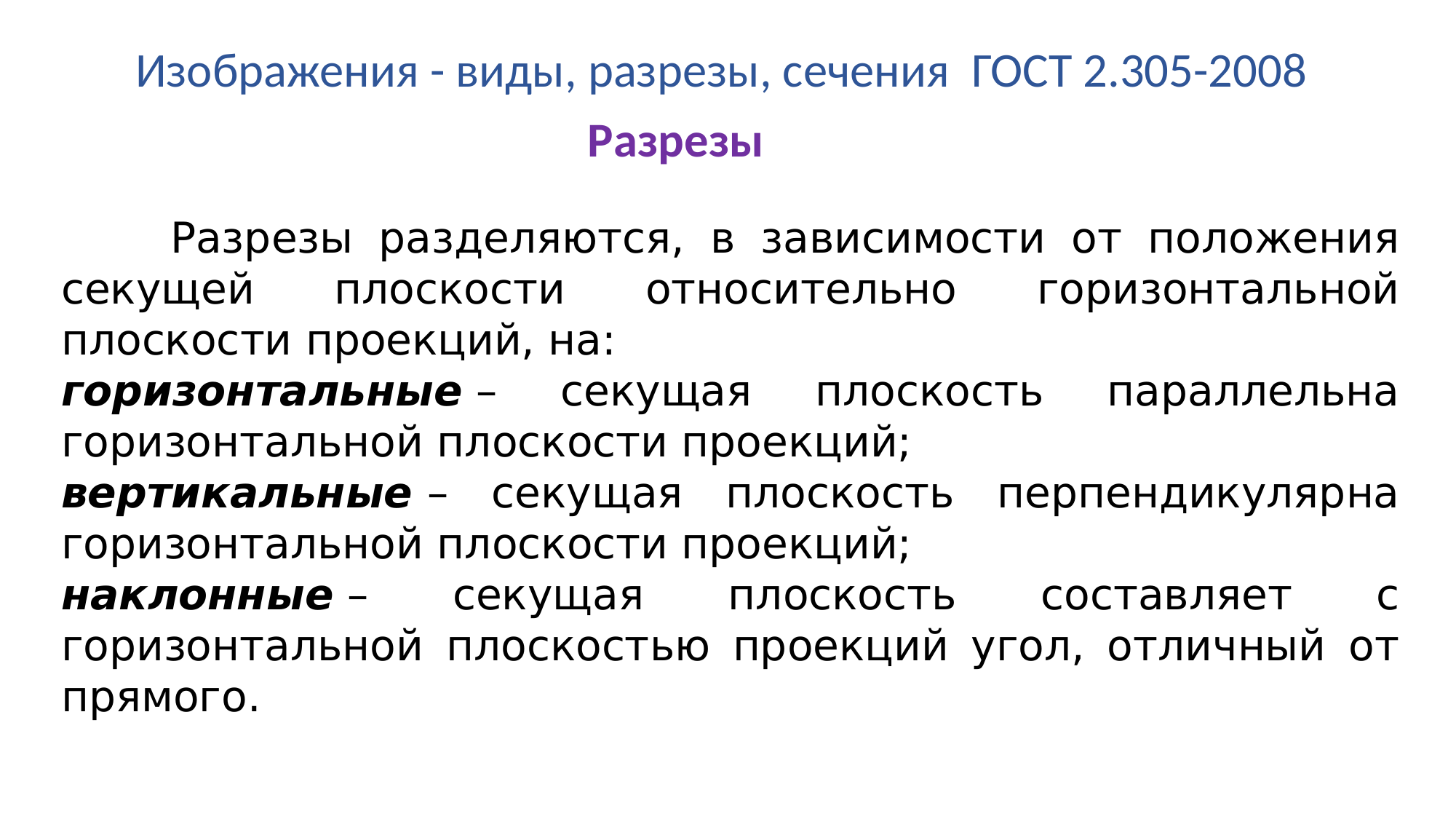

# Изображения - виды, разрезы, сечения  ГОСТ 2.305-2008
Разрезы
	Разрезы разделяются, в зависимости от положения секущей плоскости относительно горизонтальной плоскости проекций, на:
горизонтальные – секущая плоскость параллельна горизонтальной плоскости проекций;
вертикальные – секущая плоскость перпендикулярна горизонтальной плоскости проекций;
наклонные – секущая плоскость составляет с горизонтальной плоскостью проекций угол, отличный от прямого.